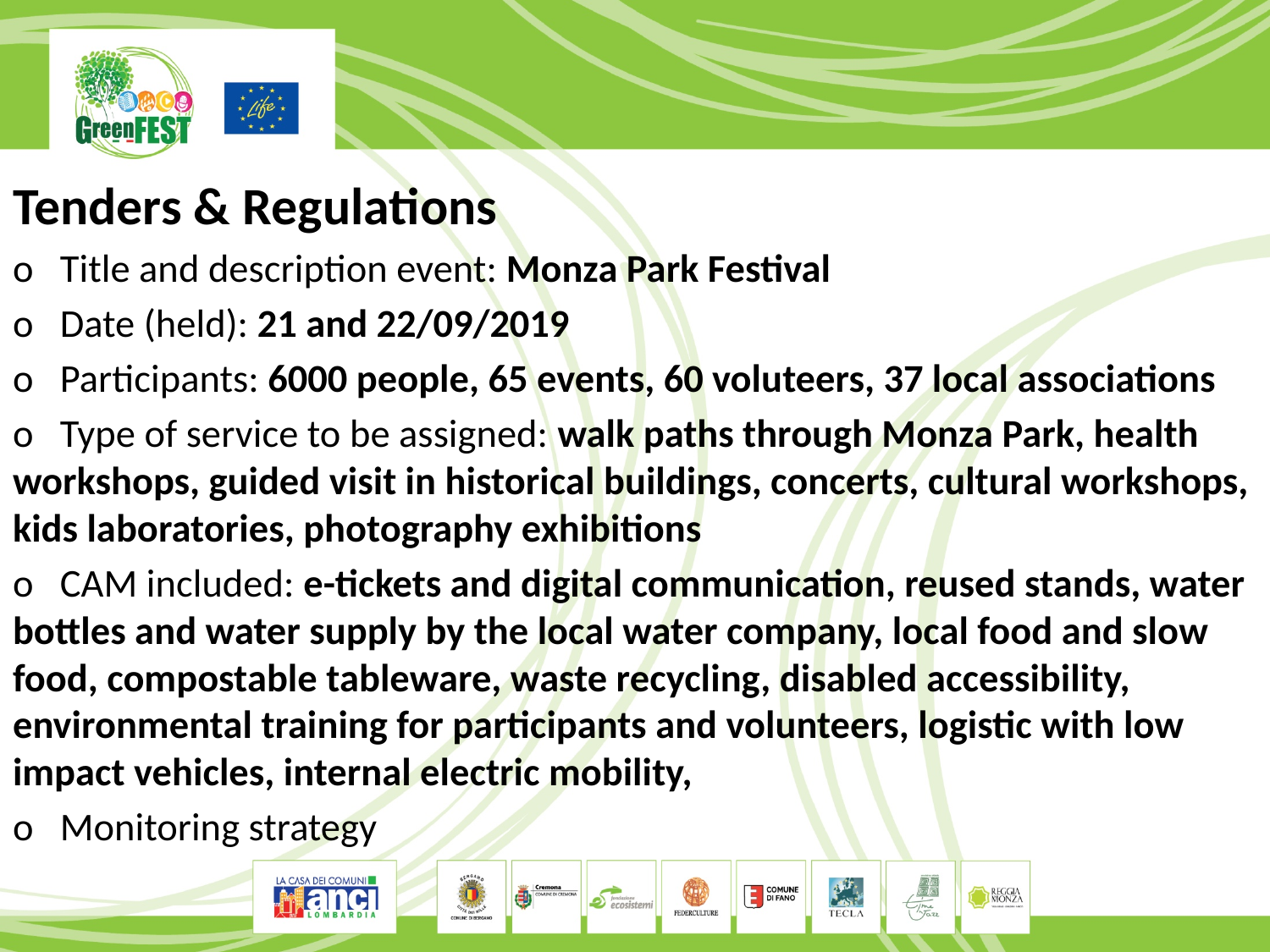

Tenders & Regulations
o   Title and description event: Monza Park Festival
o   Date (held): 21 and 22/09/2019
o   Participants: 6000 people, 65 events, 60 voluteers, 37 local associations
o   Type of service to be assigned: walk paths through Monza Park, health workshops, guided visit in historical buildings, concerts, cultural workshops, kids laboratories, photography exhibitions
o   CAM included: e-tickets and digital communication, reused stands, water bottles and water supply by the local water company, local food and slow food, compostable tableware, waste recycling, disabled accessibility, environmental training for participants and volunteers, logistic with low impact vehicles, internal electric mobility,
o   Monitoring strategy